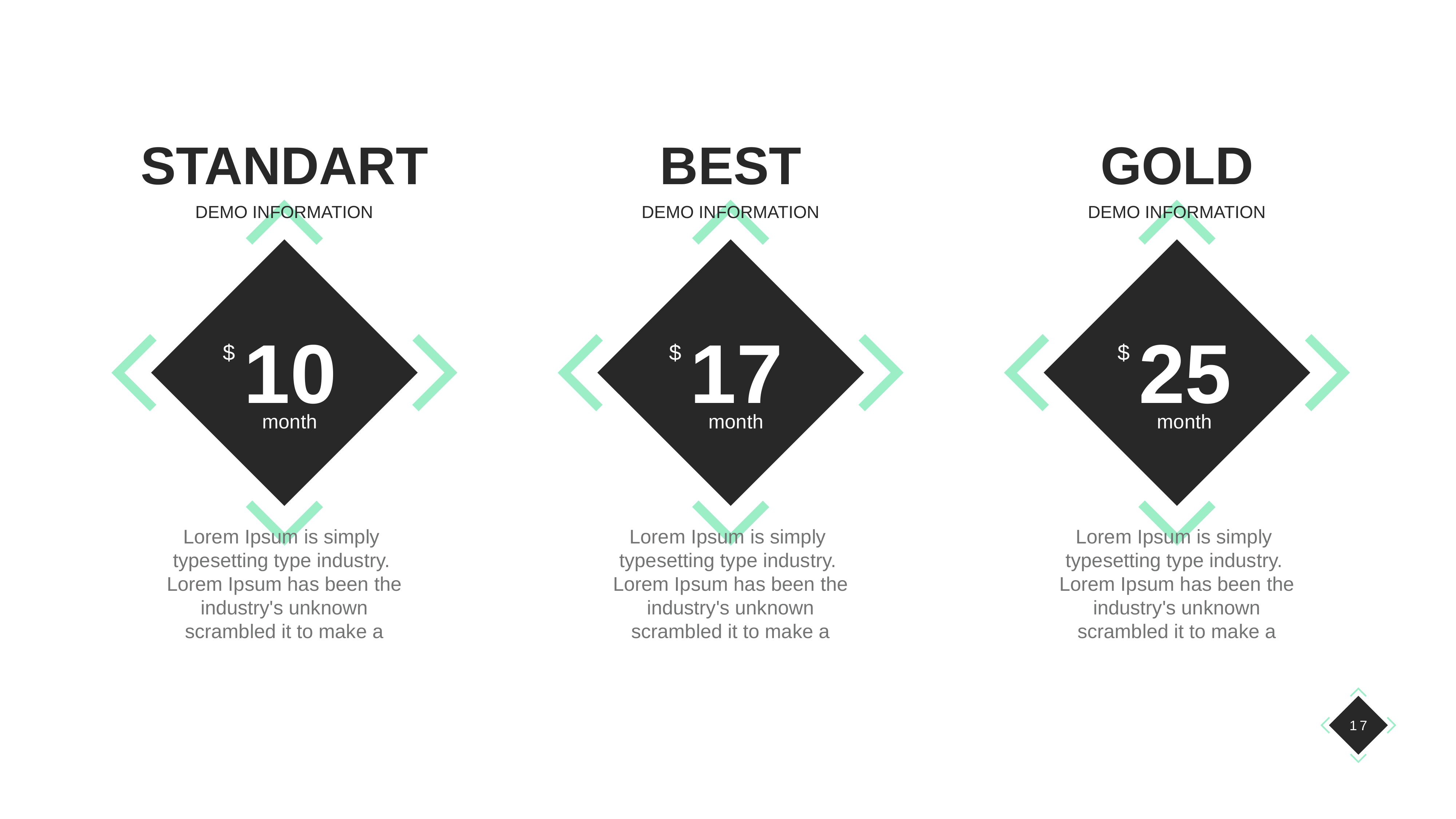

Standart
demo information

10
$
month
Lorem Ipsum is simply
typesetting type industry.
Lorem Ipsum has been the industry's unknown
scrambled it to make a
Best
demo information

17
$
month
Lorem Ipsum is simply
typesetting type industry.
Lorem Ipsum has been the industry's unknown
scrambled it to make a
Gold
demo information

25
$
month
Lorem Ipsum is simply
typesetting type industry.
Lorem Ipsum has been the industry's unknown
scrambled it to make a
17